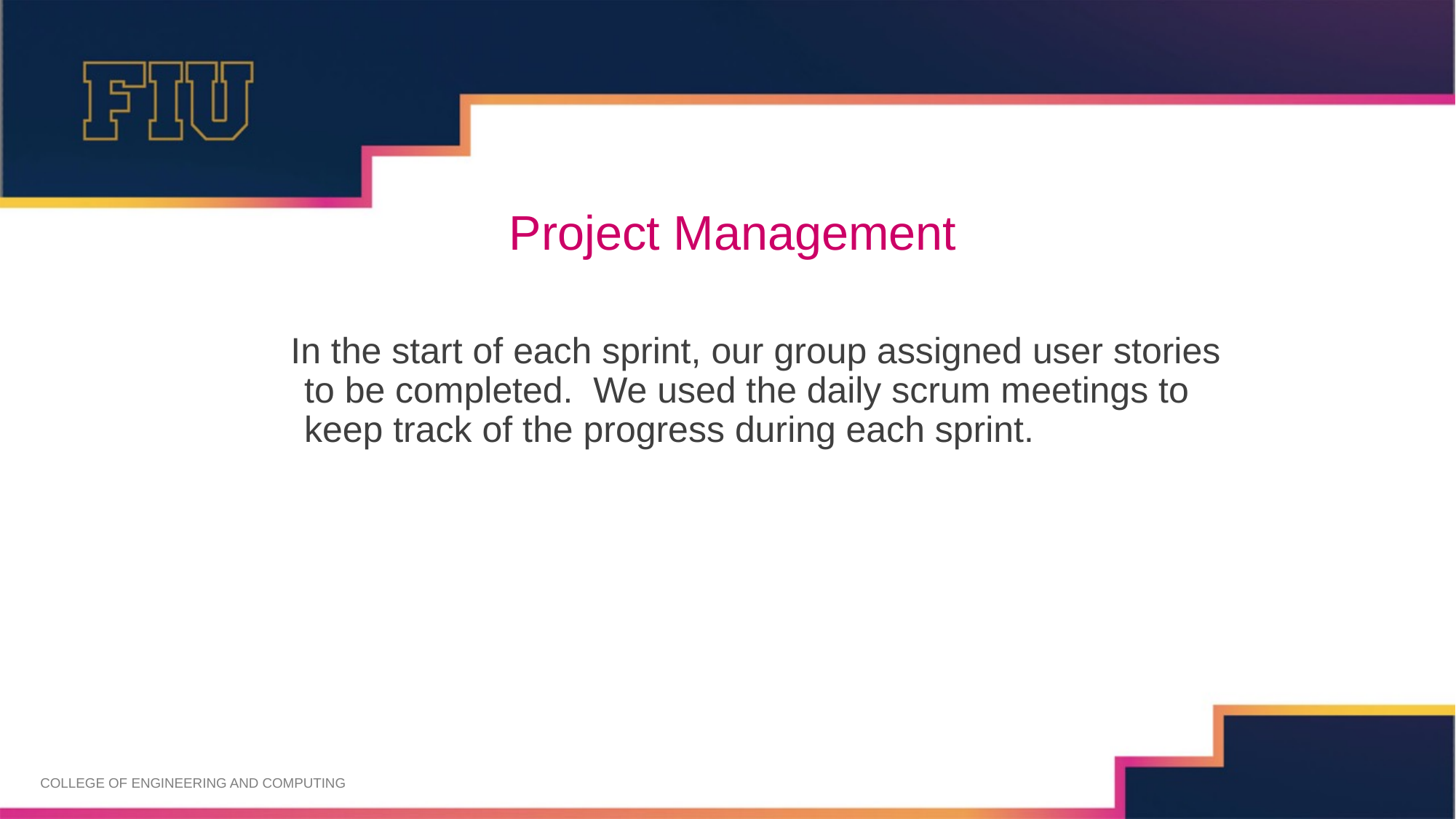

# Project Management

In the start of each sprint, our group assigned user stories to be completed.  We used the daily scrum meetings to keep track of the progress during each sprint.